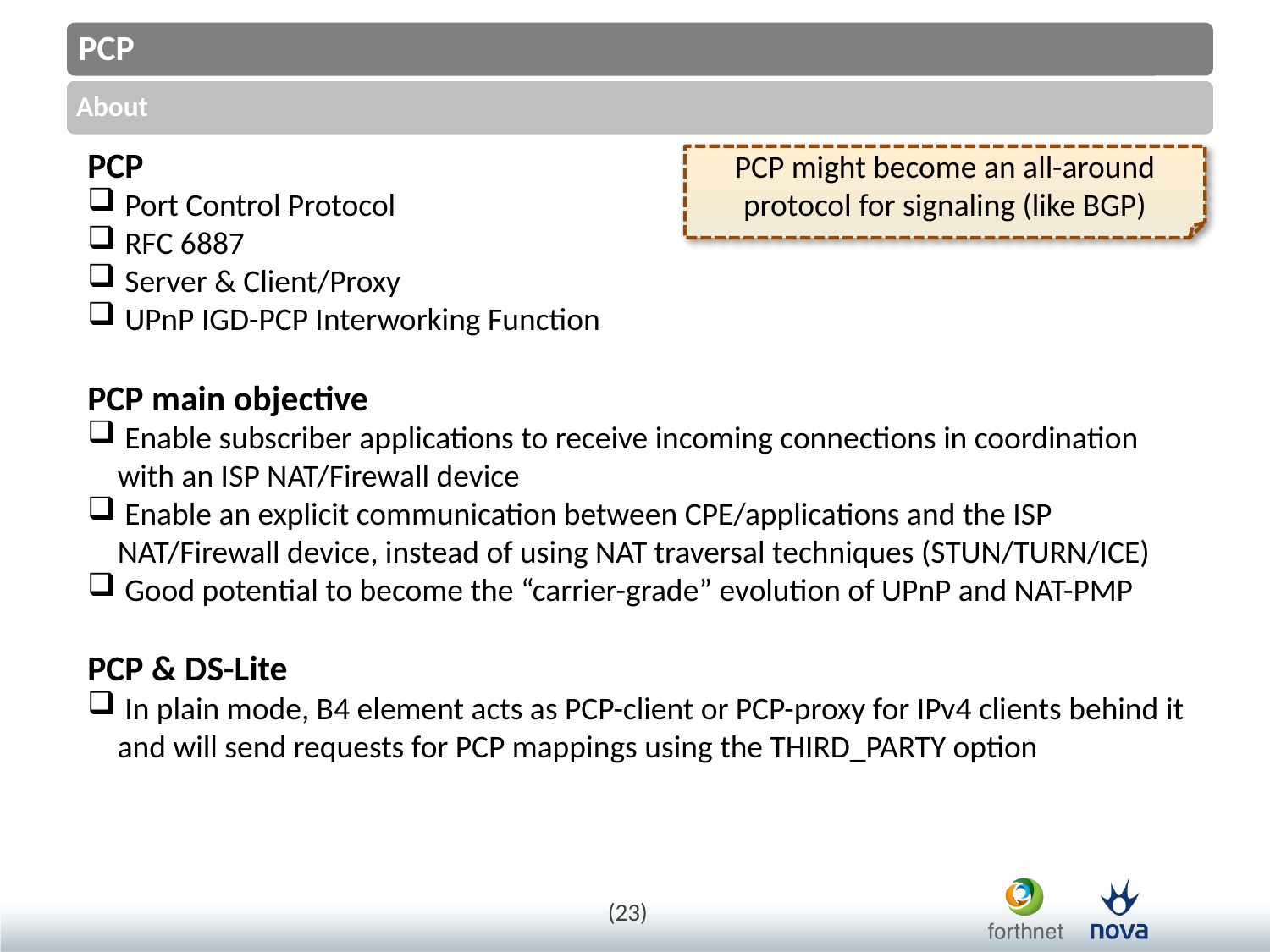

PCP
About
PCP
 Port Control Protocol
 RFC 6887
 Server & Client/Proxy
 UPnP IGD-PCP Interworking Function

PCP main objective
 Enable subscriber applications to receive incoming connections in coordination with an ISP NAT/Firewall device
 Enable an explicit communication between CPE/applications and the ISP NAT/Firewall device, instead of using NAT traversal techniques (STUN/TURN/ICE)
 Good potential to become the “carrier-grade” evolution of UPnP and NAT-PMP

PCP & DS-Lite
 In plain mode, B4 element acts as PCP-client or PCP-proxy for IPv4 clients behind it and will send requests for PCP mappings using the THIRD_PARTY option
PCP might become an all-around protocol for signaling (like BGP)
(23)